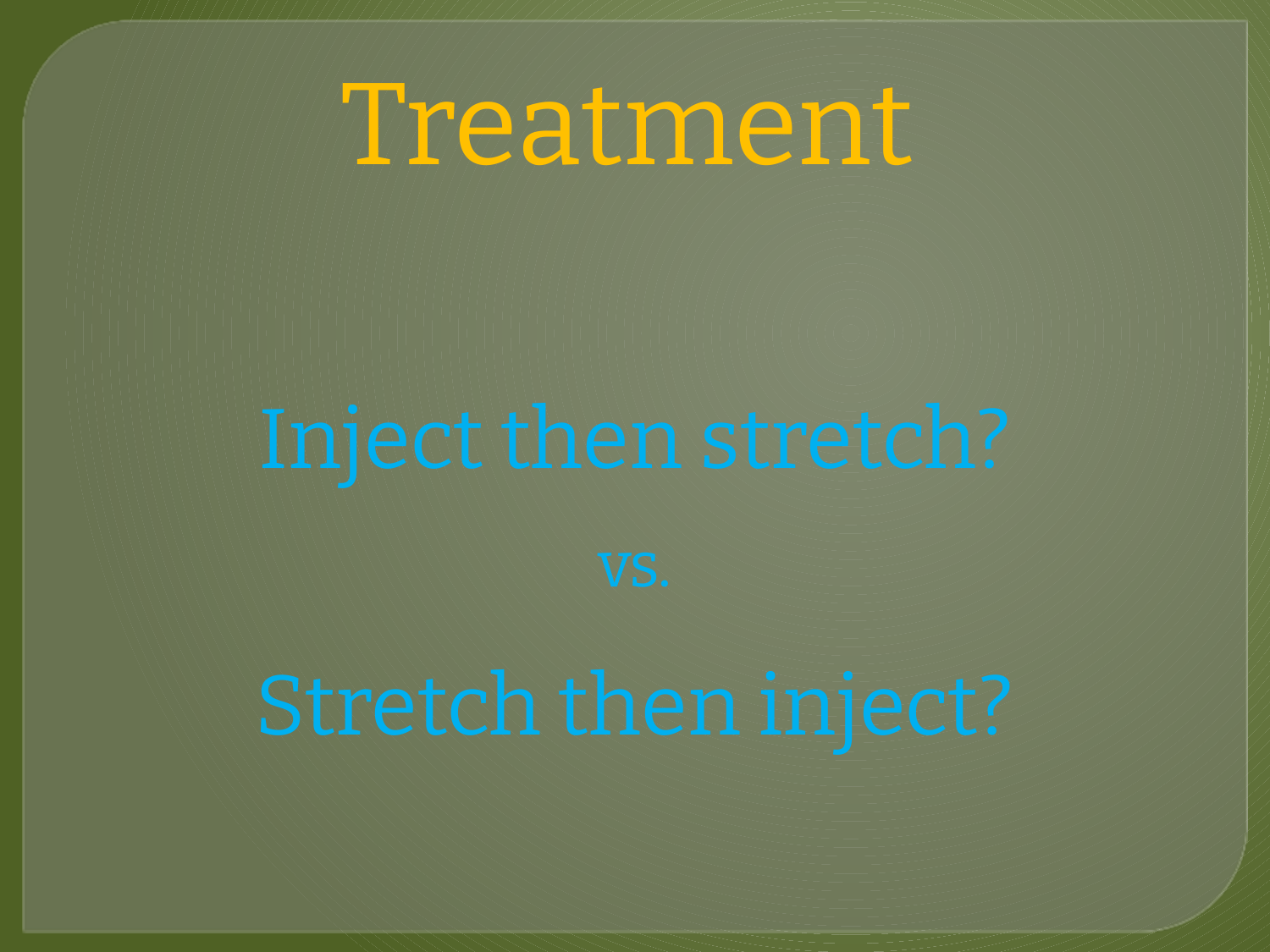

# Treatment
Inject then stretch?
vs.
Stretch then inject?